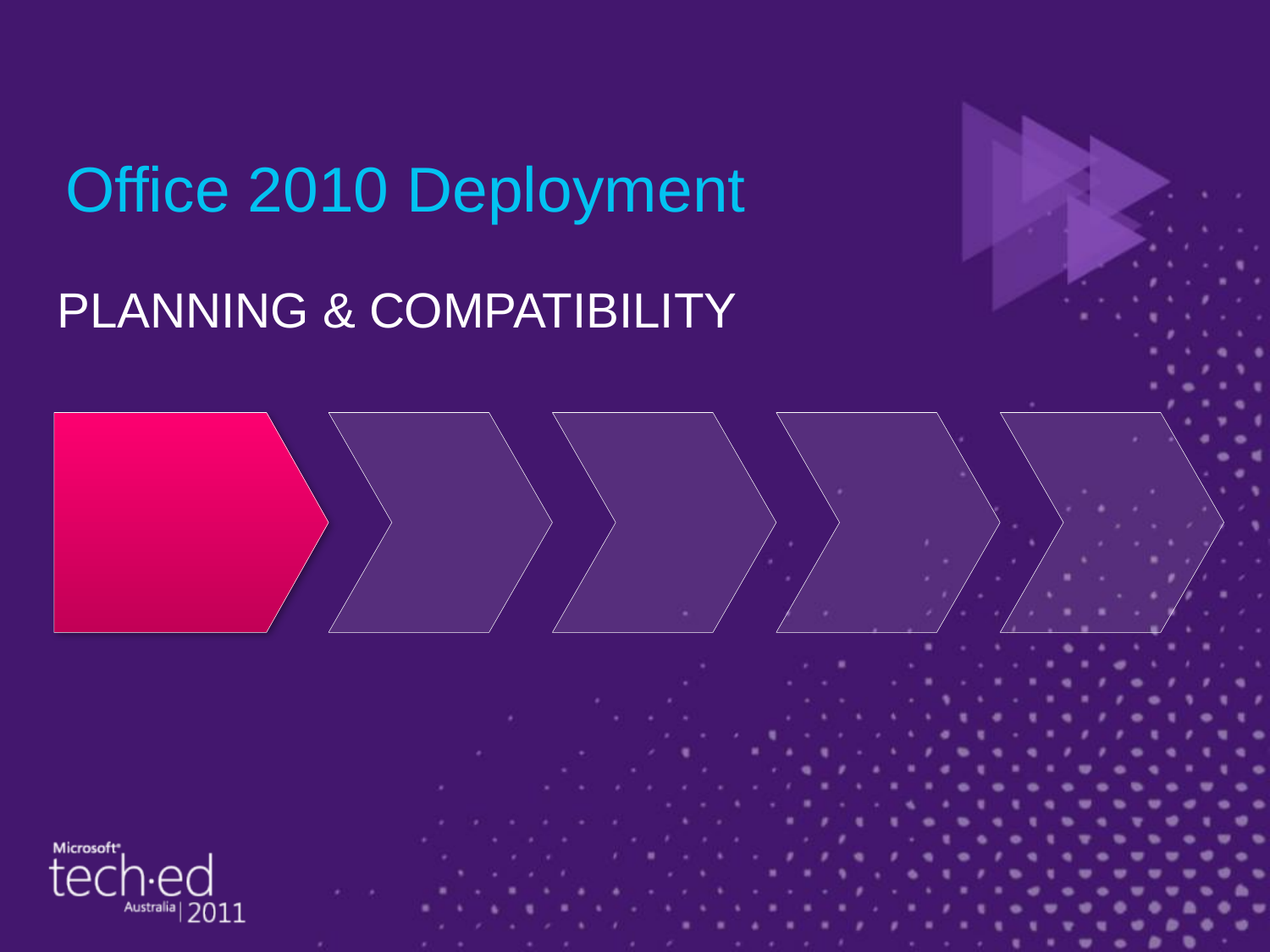

# Office 2010 Deployment
PLANNING & COMPATIBILITY